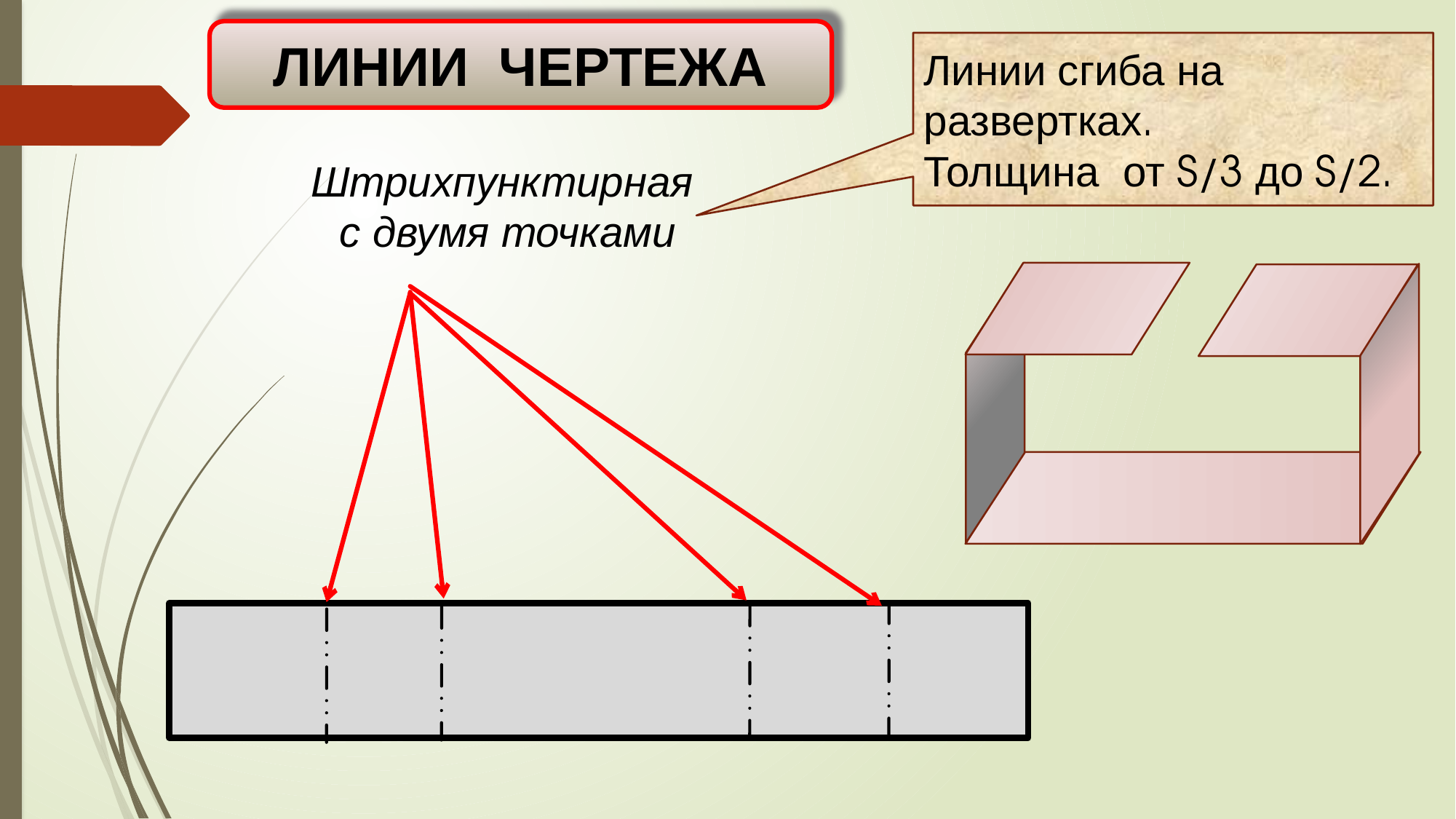

ЛИНИИ  ЧЕРТЕЖА
Линии сгиба на развертках.
Толщина  от S/3 до S/2.
Штрихпунктирная
с двумя точками